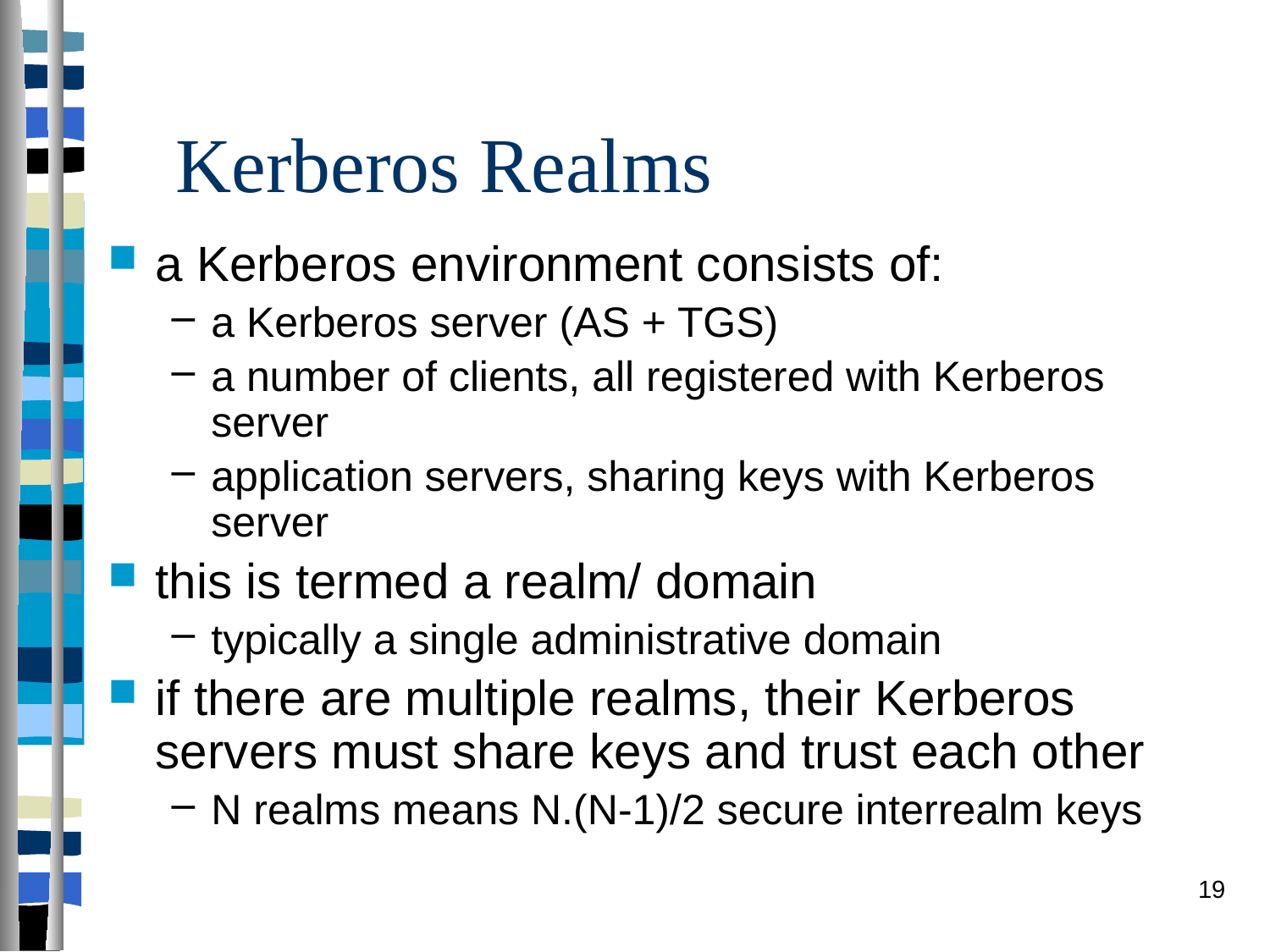

# Kerberos Realms
a Kerberos environment consists of:
a Kerberos server (AS + TGS)
a number of clients, all registered with Kerberos server
application servers, sharing keys with Kerberos server
this is termed a realm/ domain
typically a single administrative domain
if there are multiple realms, their Kerberos servers must share keys and trust each other
N realms means N.(N-1)/2 secure interrealm keys
19